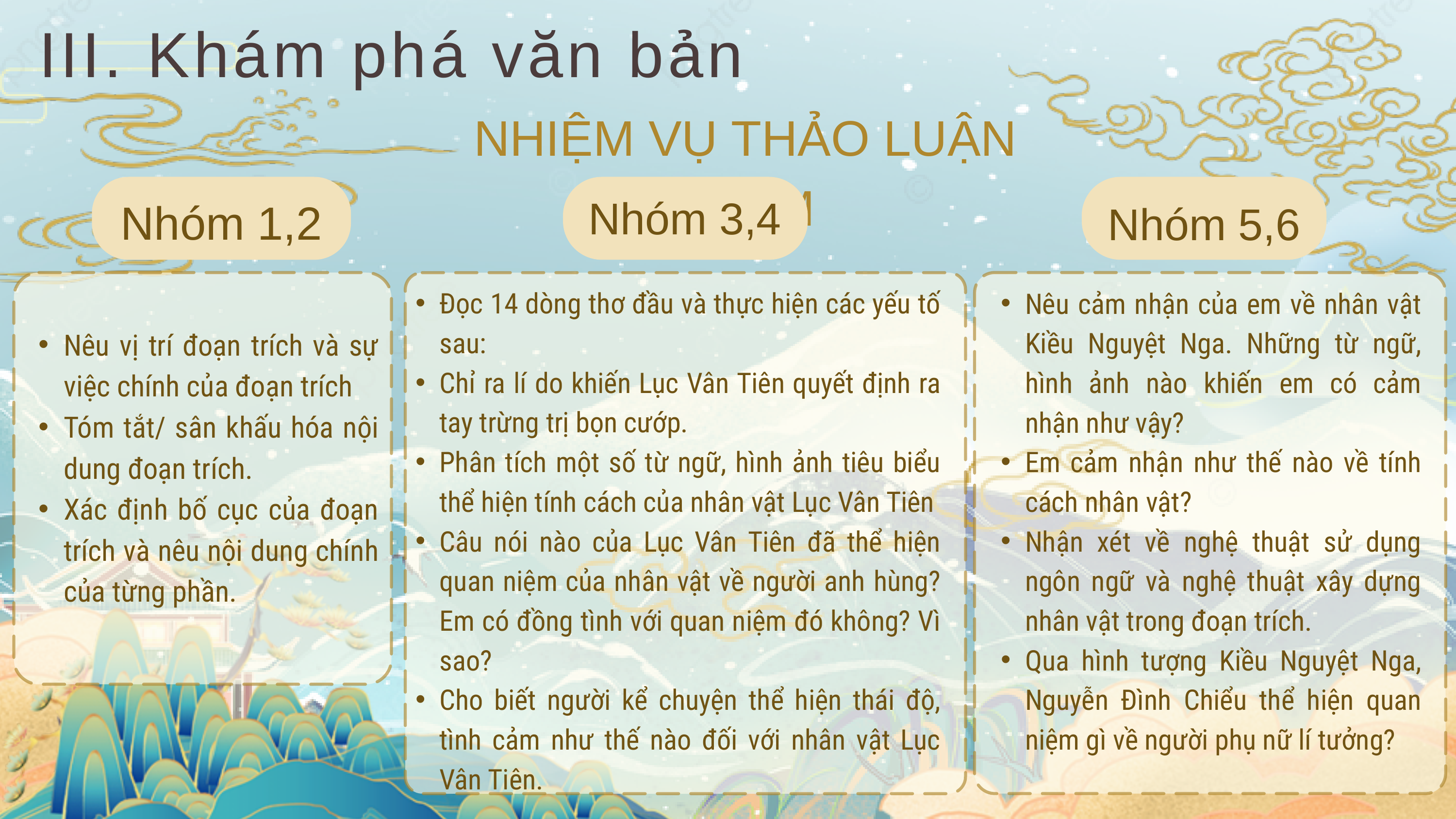

III. Khám phá văn bản

NHIỆM VỤ THẢO LUẬN NHÓM

Nhóm 3,4

Nhóm 1,2

Nhóm 5,6

Đọc 14 dòng thơ đầu và thực hiện các yếu tố sau:
Chỉ ra lí do khiến Lục Vân Tiên quyết định ra tay trừng trị bọn cướp.
Phân tích một số từ ngữ, hình ảnh tiêu biểu thể hiện tính cách của nhân vật Lục Vân Tiên
Câu nói nào của Lục Vân Tiên đã thể hiện quan niệm của nhân vật về người anh hùng? Em có đồng tình với quan niệm đó không? Vì sao?
Cho biết người kể chuyện thể hiện thái độ, tình cảm như thế nào đối với nhân vật Lục Vân Tiên.

Nêu cảm nhận của em về nhân vật Kiều Nguyệt Nga. Những từ ngữ, hình ảnh nào khiến em có cảm nhận như vậy?
Em cảm nhận như thế nào về tính cách nhân vật?
Nhận xét về nghệ thuật sử dụng ngôn ngữ và nghệ thuật xây dựng nhân vật trong đoạn trích.
Qua hình tượng Kiều Nguyệt Nga, Nguyễn Đình Chiểu thể hiện quan niệm gì về người phụ nữ lí tưởng?

Nêu vị trí đoạn trích và sự việc chính của đoạn trích
Tóm tắt/ sân khấu hóa nội dung đoạn trích.
Xác định bố cục của đoạn trích và nêu nội dung chính của từng phần.